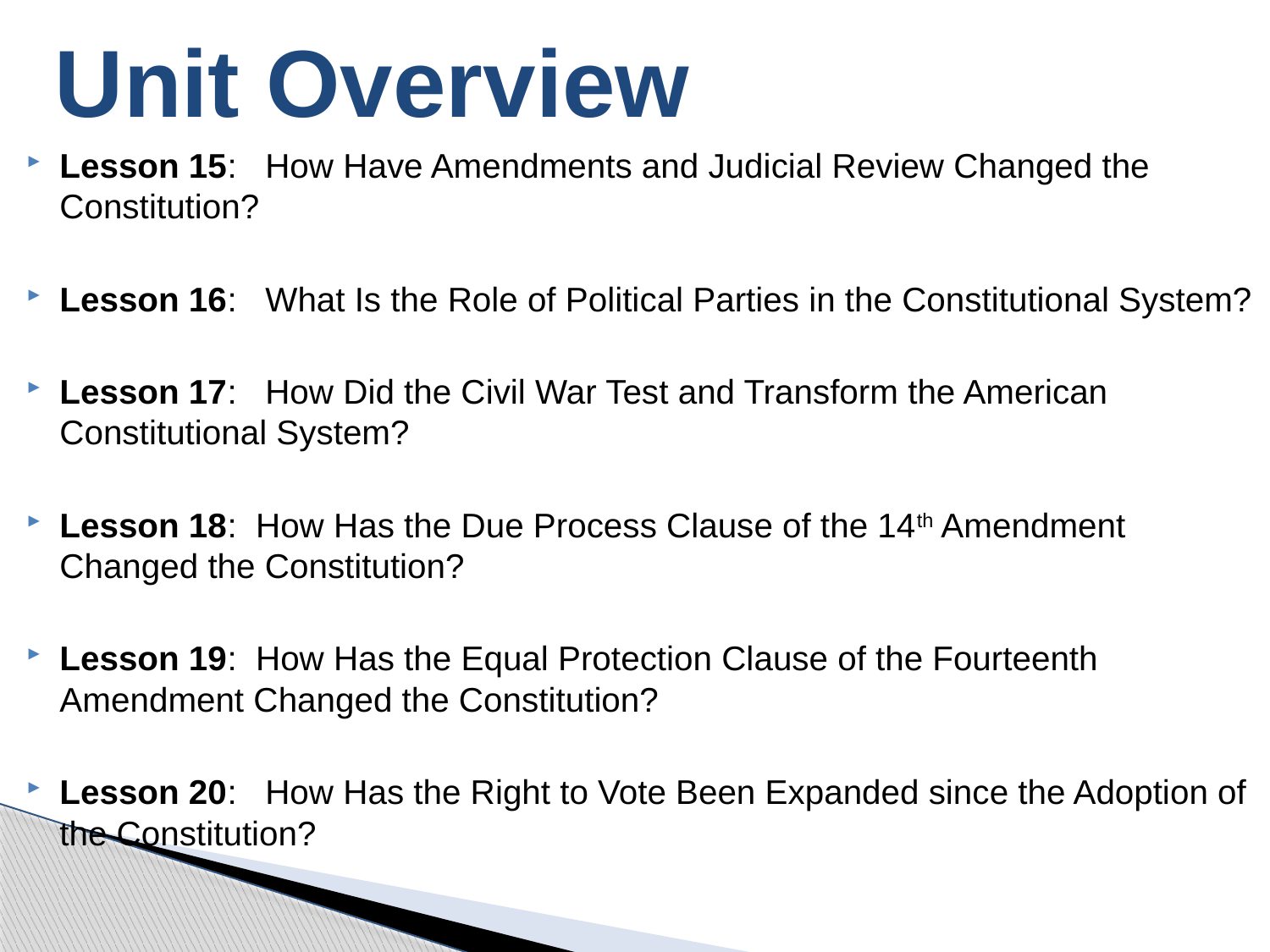

# Unit Overview
Lesson 15:   How Have Amendments and Judicial Review Changed the Constitution?

Lesson 16:   What Is the Role of Political Parties in the Constitutional System?

Lesson 17:   How Did the Civil War Test and Transform the American Constitutional System?

Lesson 18:  How Has the Due Process Clause of the 14th Amendment Changed the Constitution?

Lesson 19:  How Has the Equal Protection Clause of the Fourteenth Amendment Changed the Constitution?

Lesson 20:   How Has the Right to Vote Been Expanded since the Adoption of the Constitution?